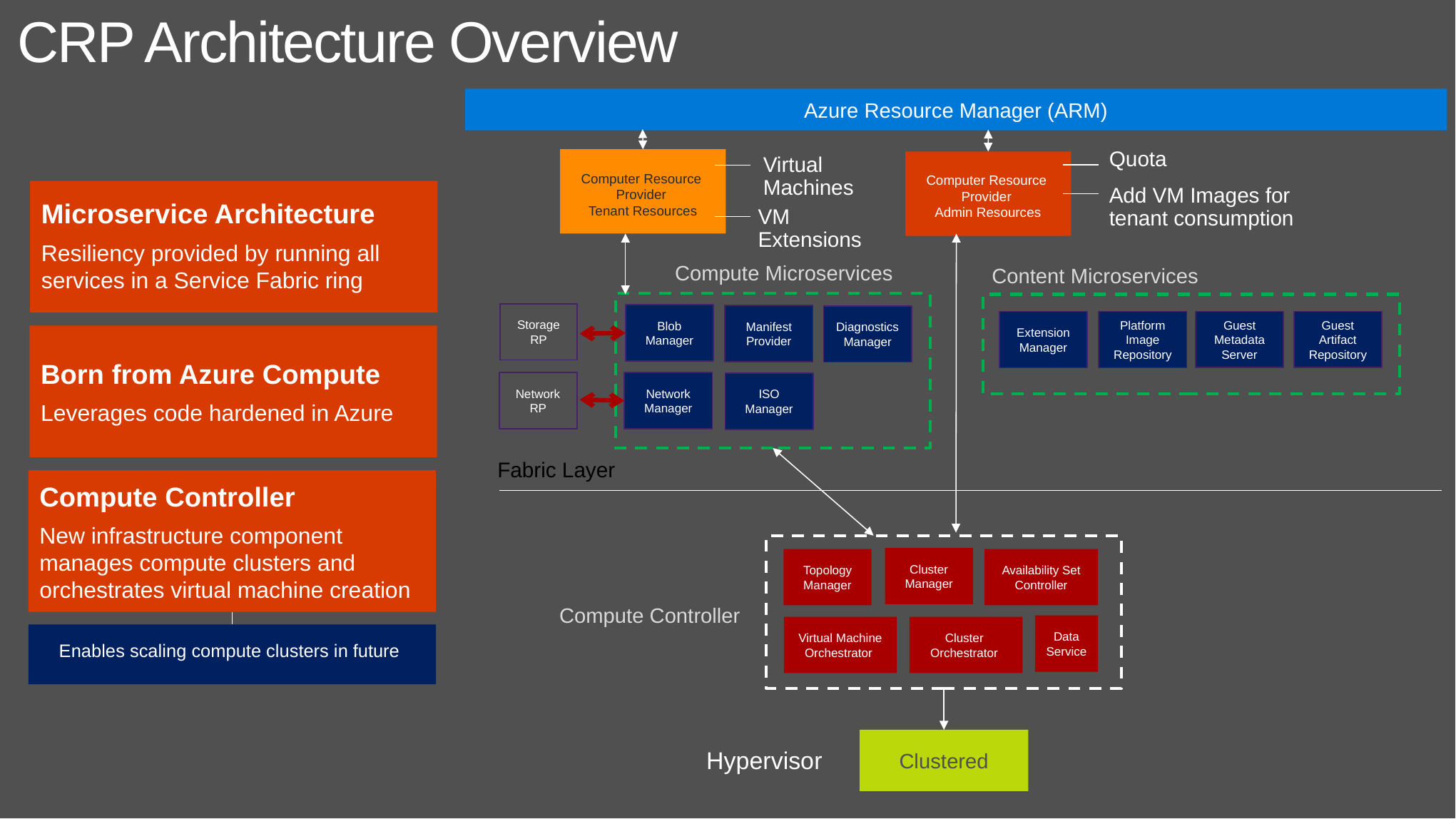

CRP Architecture Overview
Azure Resource Manager (ARM)
Quota
Virtual Machines

Computer Resource Provider
 Tenant Resources
Computer Resource Provider
 Admin Resources
Add VM Images for tenant consumption
Microservice Architecture
Resiliency provided by running all services in a Service Fabric ring
VM Extensions
Compute Microservices
Content Microservices

Storage RP
Blob Manager
Manifest Provider
Diagnostics
Manager
Guest Artifact Repository
Guest Metadata Server
Platform Image
Repository
Extension Manager
Born from Azure Compute
Leverages code hardened in Azure
Network RP
Network Manager
ISO Manager
Fabric Layer
Compute Controller
New infrastructure component manages compute clusters and orchestrates virtual machine creation

Cluster Manager
Availability Set Controller
Topology Manager
Compute Controller
Data Service
Virtual Machine Orchestrator
Cluster
Orchestrator
Enables scaling compute clusters in future
Clustered
Hypervisor